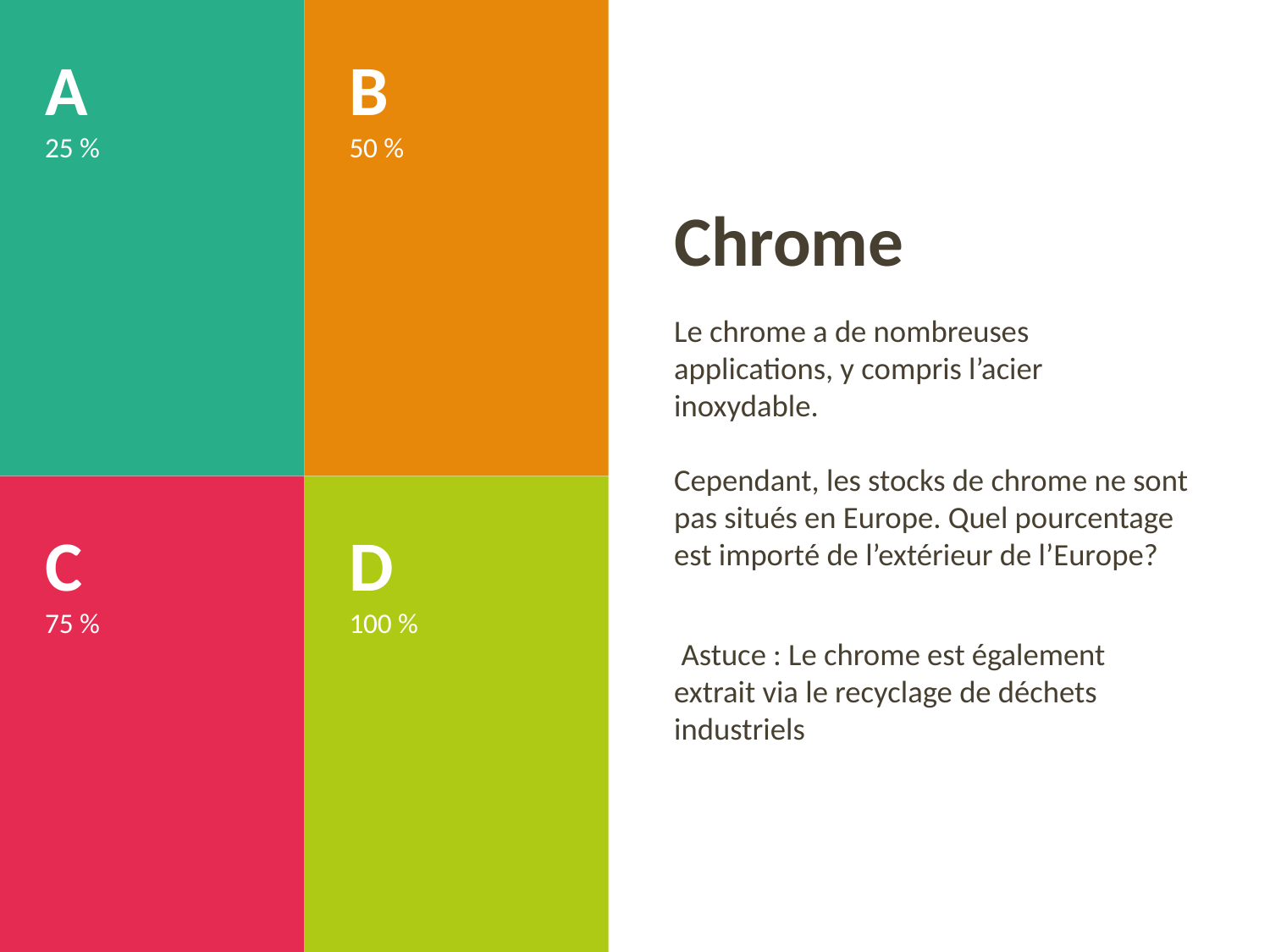

A
25 %
B
50 %
# Chrome
Le chrome a de nombreuses applications, y compris l’acier inoxydable.
Cependant, les stocks de chrome ne sont pas situés en Europe. Quel pourcentage est importé de l’extérieur de l’Europe?
 Astuce : Le chrome est également extrait via le recyclage de déchets industriels

C
75 %
D
100 %